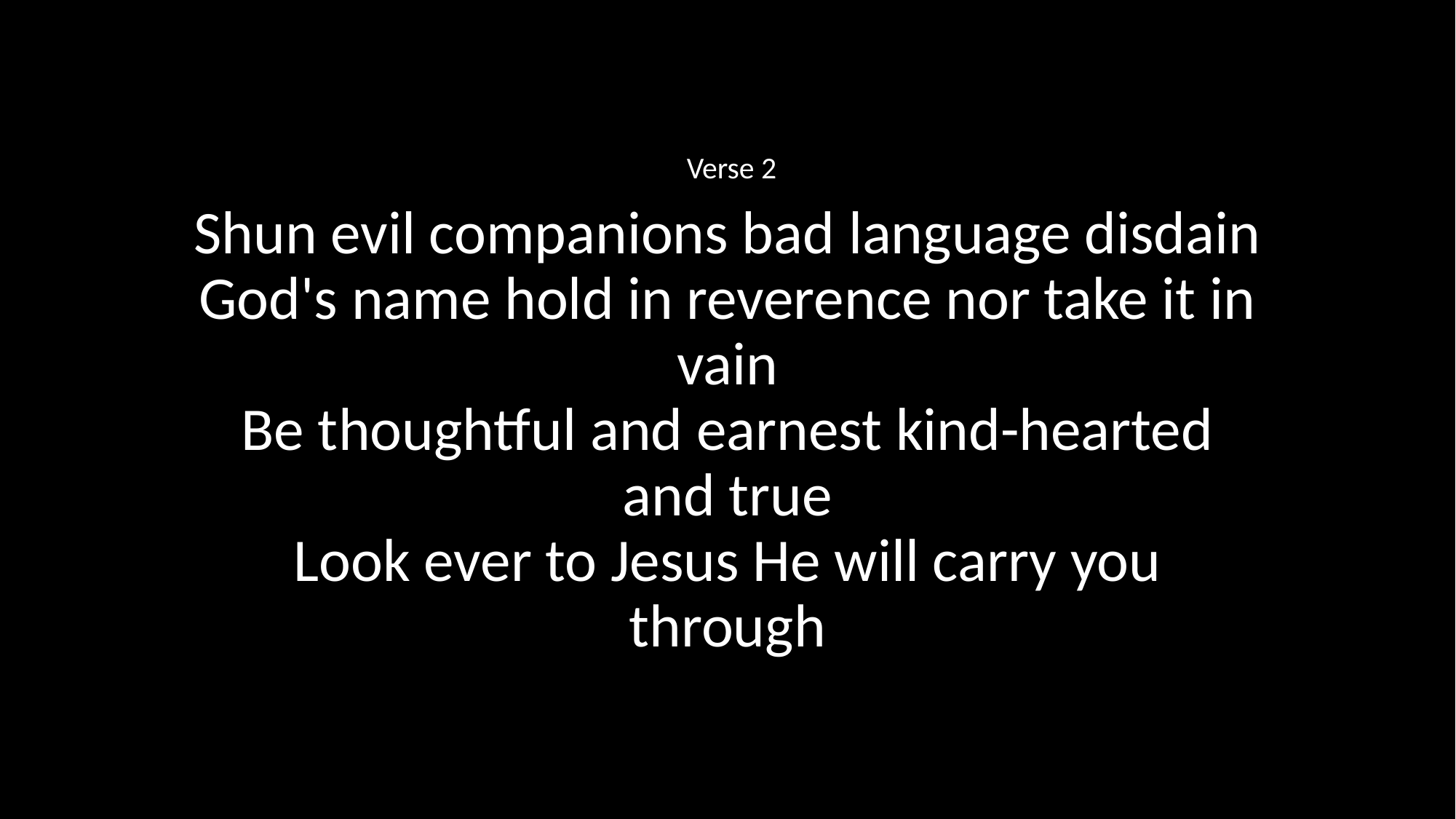

Verse 2
Shun evil companions bad language disdain
God's name hold in reverence nor take it in vain
Be thoughtful and earnest kind-hearted and true
Look ever to Jesus He will carry you through